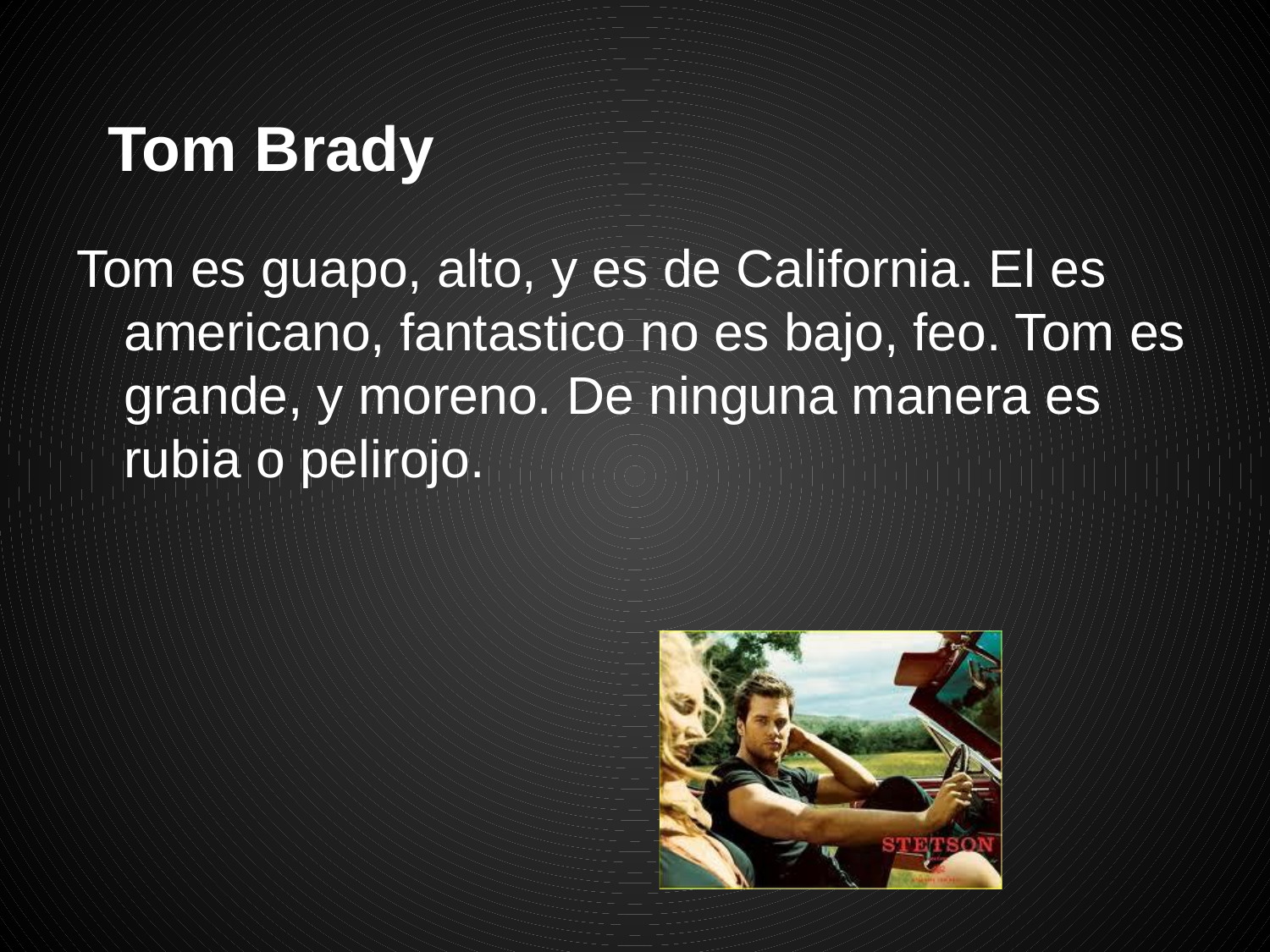

# Tom Brady
Tom es guapo, alto, y es de California. El es americano, fantastico no es bajo, feo. Tom es grande, y moreno. De ninguna manera es rubia o pelirojo.